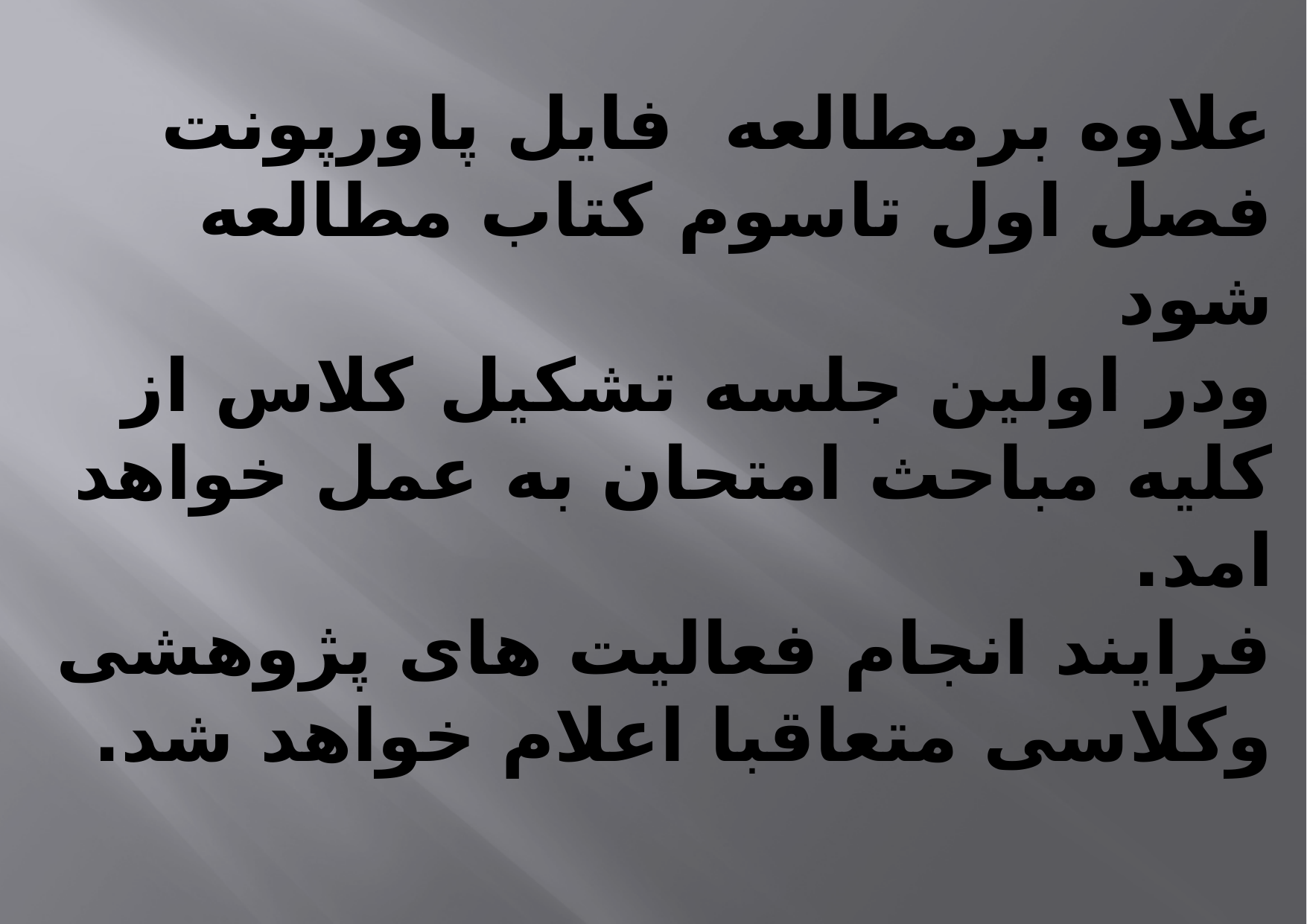

# علاوه برمطالعه  فایل پاورپونت فصل اول تاسوم کتاب مطالعه شود ودر اولین جلسه تشکیل کلاس از کلیه مباحث امتحان به عمل خواهد امد. فرایند انجام فعالیت های پژوهشی وکلاسی متعاقبا اعلام خواهد شد.